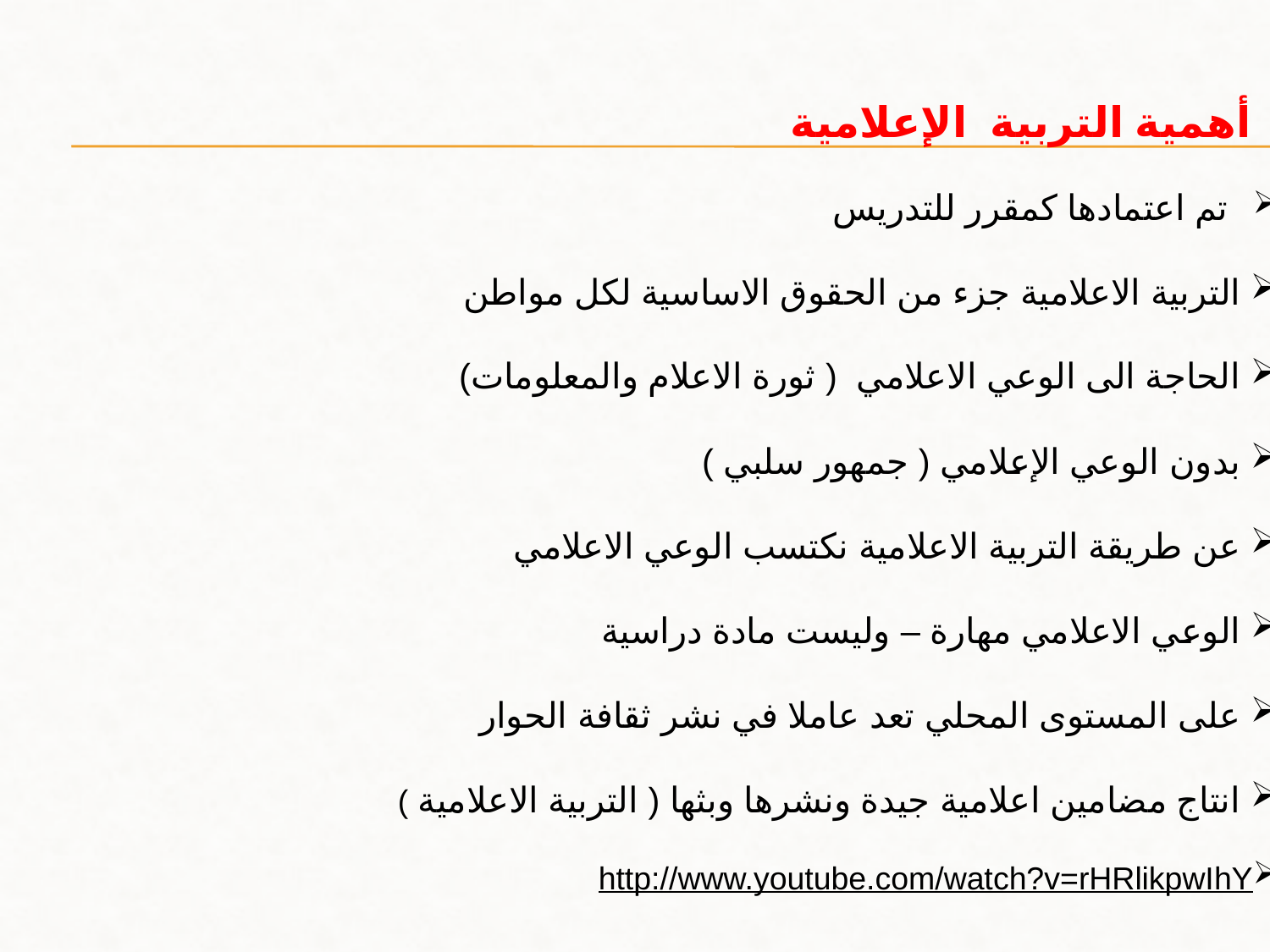

أهمية التربية  الإعلامية
   تم اعتمادها كمقرر للتدريس

 التربية الاعلامية جزء من الحقوق الاساسية لكل مواطن

 الحاجة الى الوعي الاعلامي  ( ثورة الاعلام والمعلومات)

 بدون الوعي الإعلامي ( جمهور سلبي )

 عن طريقة التربية الاعلامية نكتسب الوعي الاعلامي

 الوعي الاعلامي مهارة – وليست مادة دراسية

 على المستوى المحلي تعد عاملا في نشر ثقافة الحوار

 انتاج مضامين اعلامية جيدة ونشرها وبثها ( التربية الاعلامية )

http://www.youtube.com/watch?v=rHRlikpwIhY